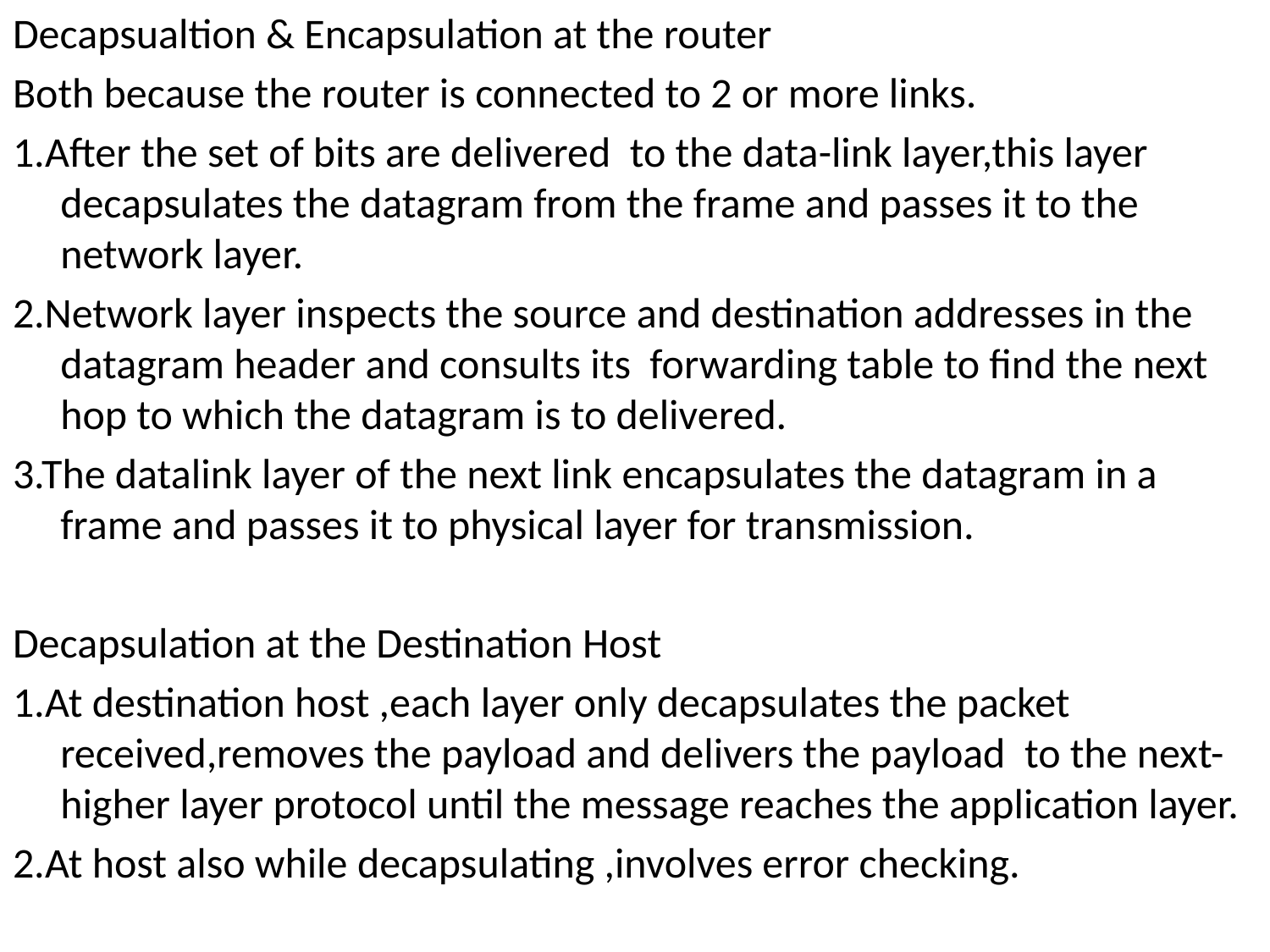

Decapsualtion & Encapsulation at the router
Both because the router is connected to 2 or more links.
1.After the set of bits are delivered  to the data-link layer,this layer decapsulates the datagram from the frame and passes it to the network layer.
2.Network layer inspects the source and destination addresses in the datagram header and consults its  forwarding table to find the next hop to which the datagram is to delivered.
3.The datalink layer of the next link encapsulates the datagram in a frame and passes it to physical layer for transmission.

Decapsulation at the Destination Host
1.At destination host ,each layer only decapsulates the packet received,removes the payload and delivers the payload  to the next-higher layer protocol until the message reaches the application layer.
2.At host also while decapsulating ,involves error checking.
#